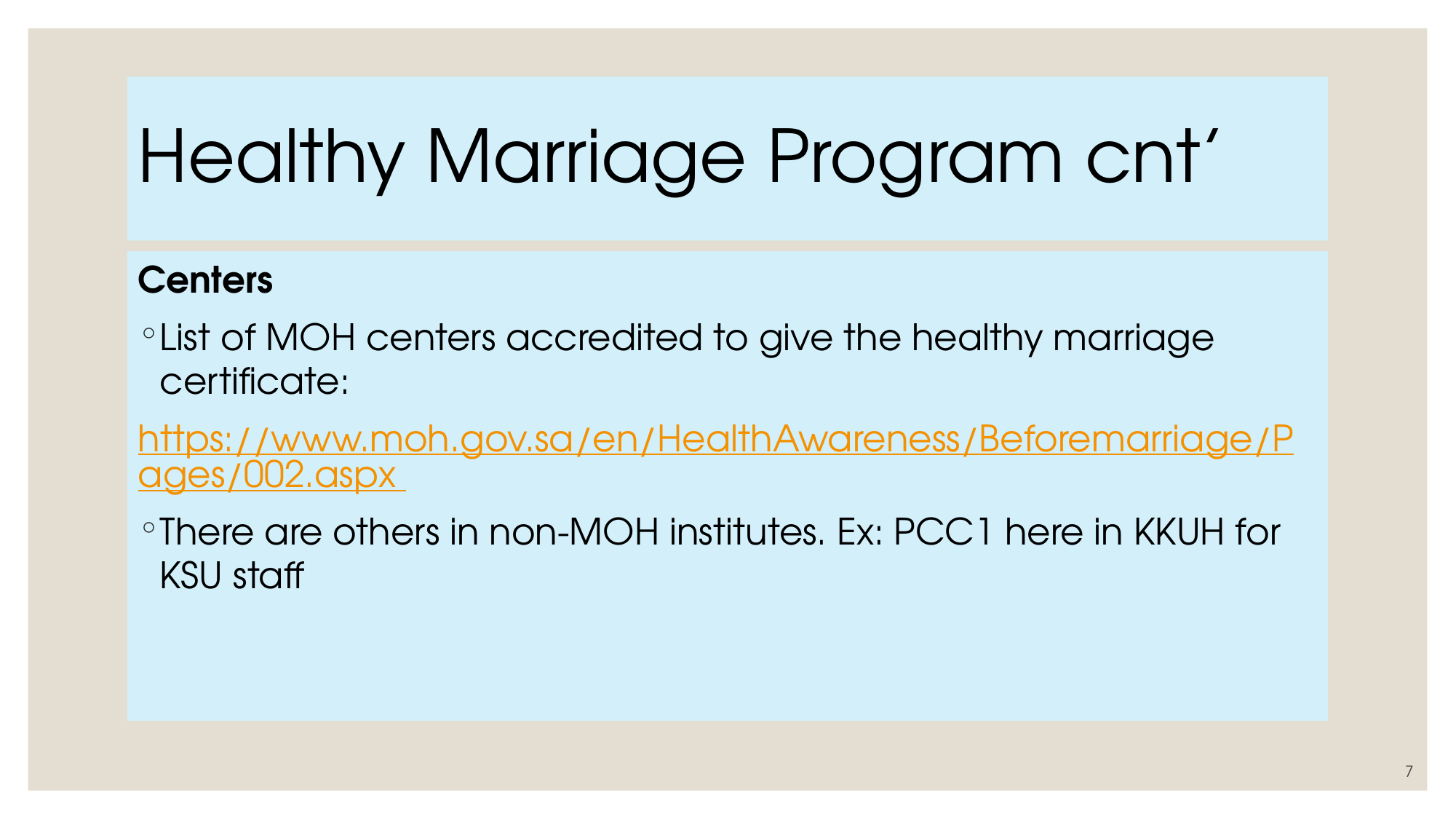

# Healthy Marriage Program cnt’
Centers
List of MOH centers accredited to give the healthy marriage certificate:
https://www.moh.gov.sa/en/HealthAwareness/Beforemarriage/Pages/002.aspx
There are others in non-MOH institutes. Ex: PCC1 here in KKUH for KSU staff

7